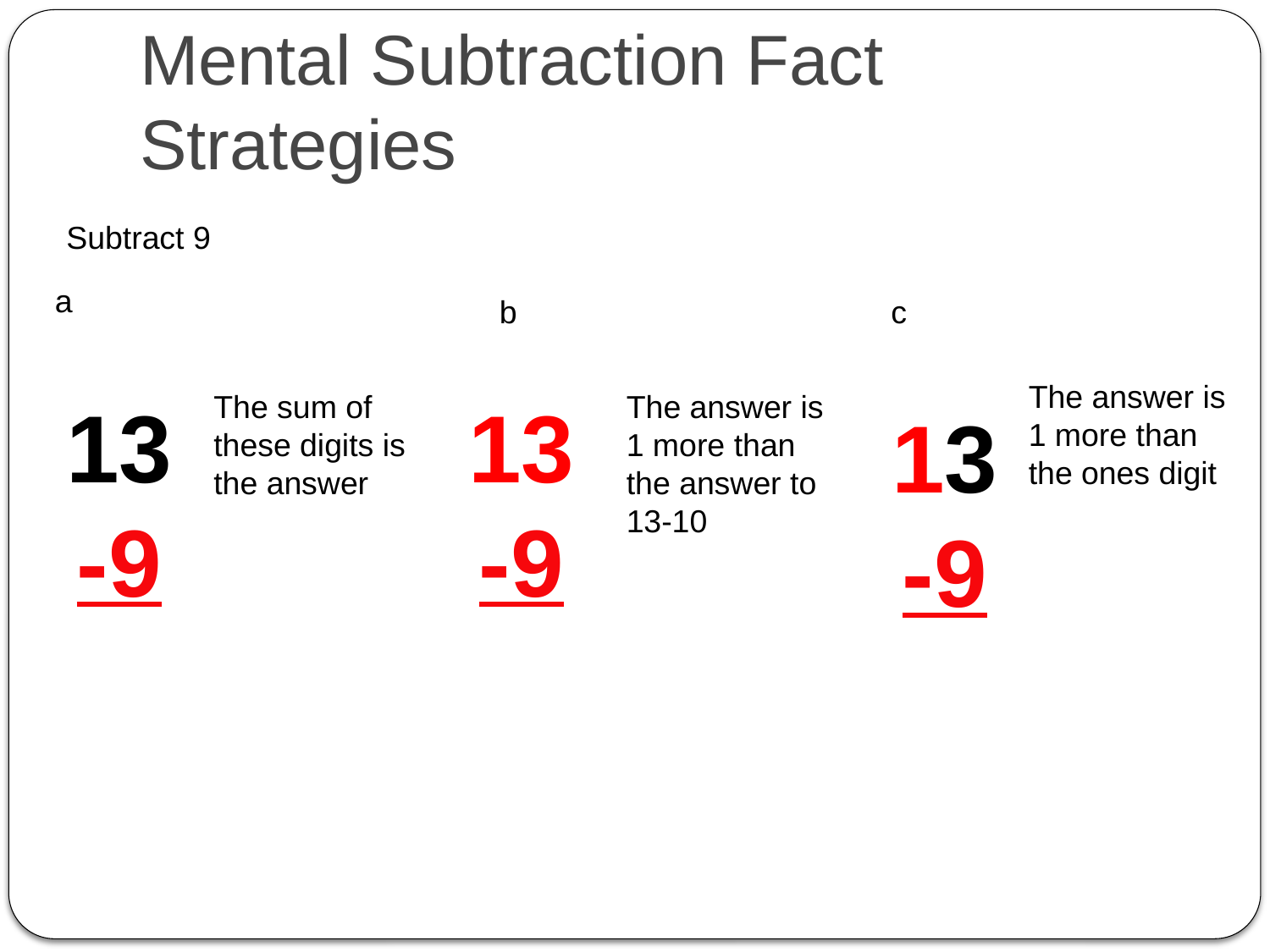

# Mental Subtraction Fact Strategies
Subtract 9
a
b
c
The answer is 1 more than the ones digit
13
-9
The sum of these digits is the answer
13
-9
The answer is 1 more than the answer to 13-10
13
-9